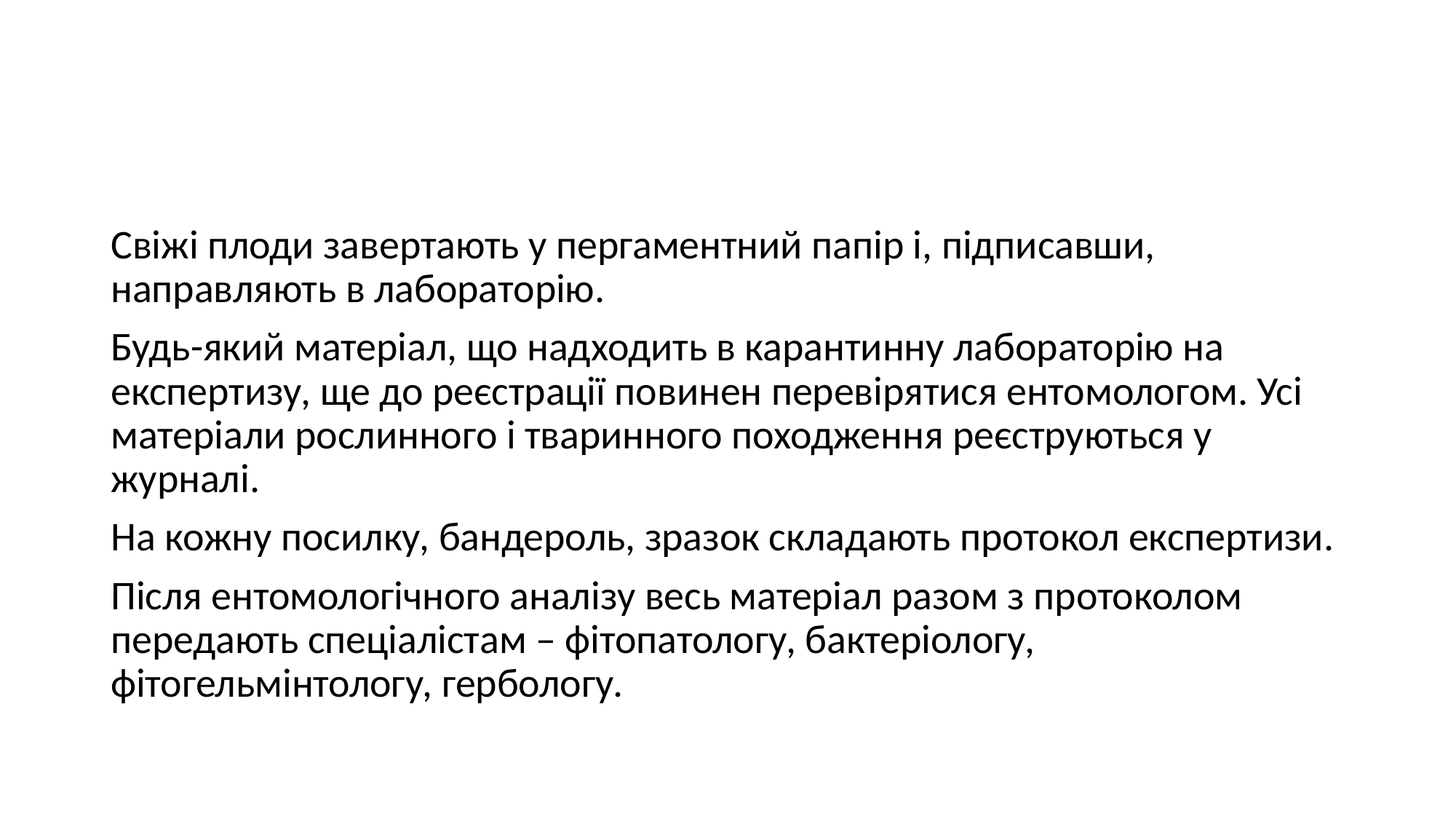

#
Свіжі плоди завертають у пергаментний папір і, підписавши, направляють в лабораторію.
Будь-який матеріал, що надходить в карантинну лабораторію на експертизу, ще до реєстрації повинен перевірятися ентомологом. Усі матеріали рослинного і тваринного походження реєструються у журналі.
На кожну посилку, бандероль, зразок складають протокол експертизи.
Після ентомологічного аналізу весь матеріал разом з протоколом передають спеціалістам – фітопатологу, бактеріологу, фітогельмінтологу, гербологу.